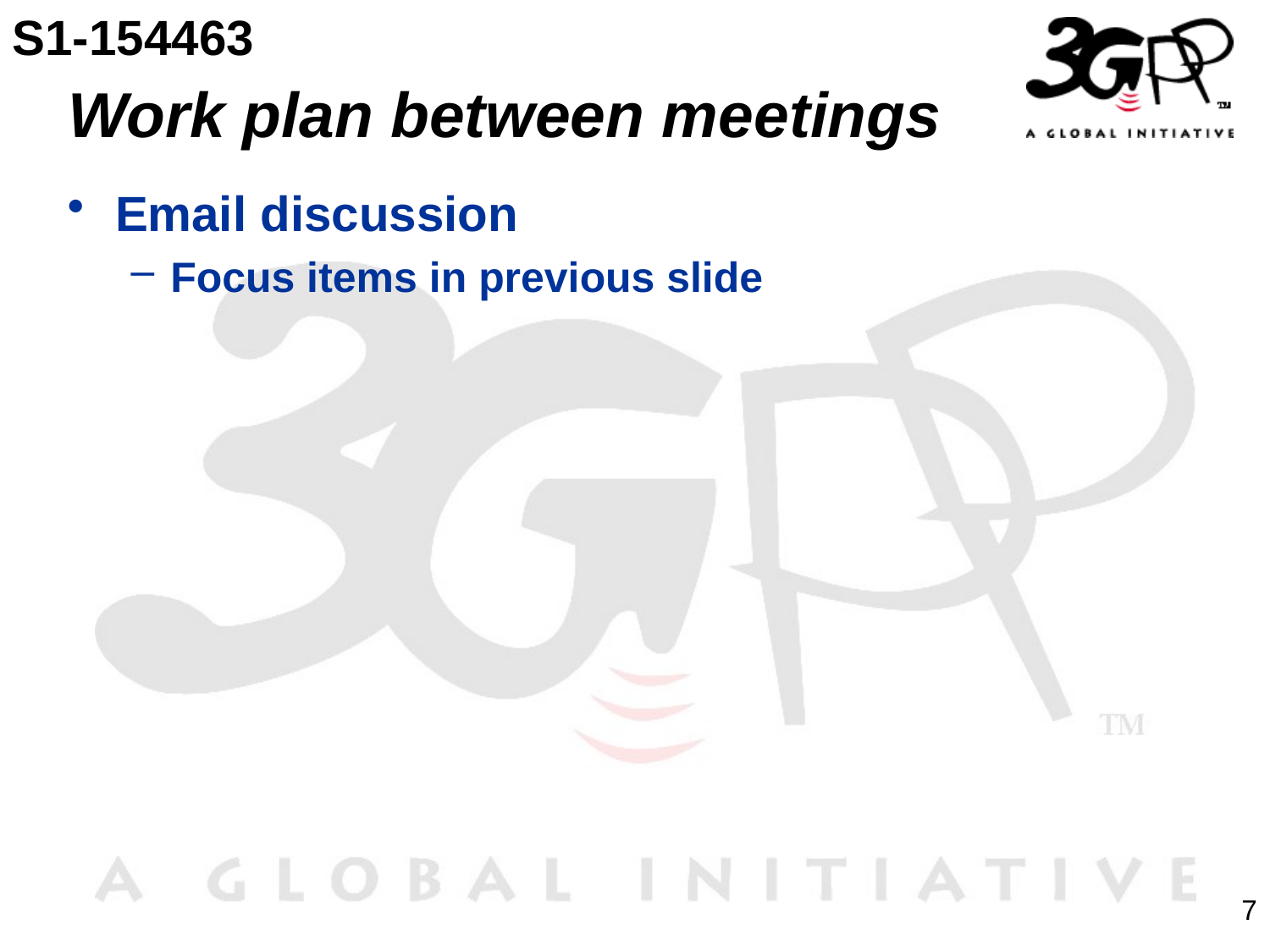

S1-154463
# Work plan between meetings
Email discussion
Focus items in previous slide
7